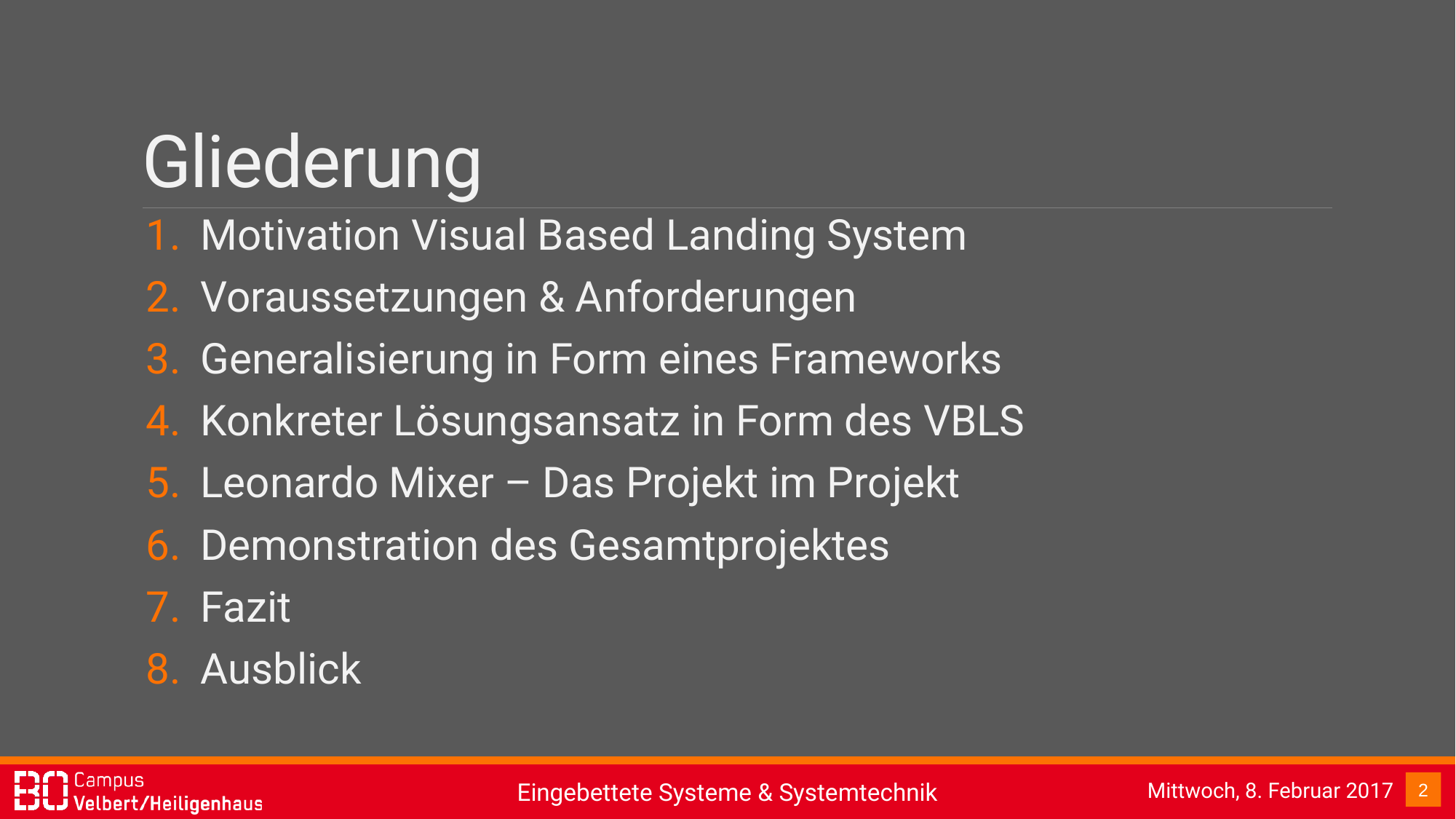

# Gliederung
Motivation Visual Based Landing System
Voraussetzungen & Anforderungen
Generalisierung in Form eines Frameworks
Konkreter Lösungsansatz in Form des VBLS
Leonardo Mixer – Das Projekt im Projekt
Demonstration des Gesamtprojektes
Fazit
Ausblick
Mittwoch, 8. Februar 2017
2